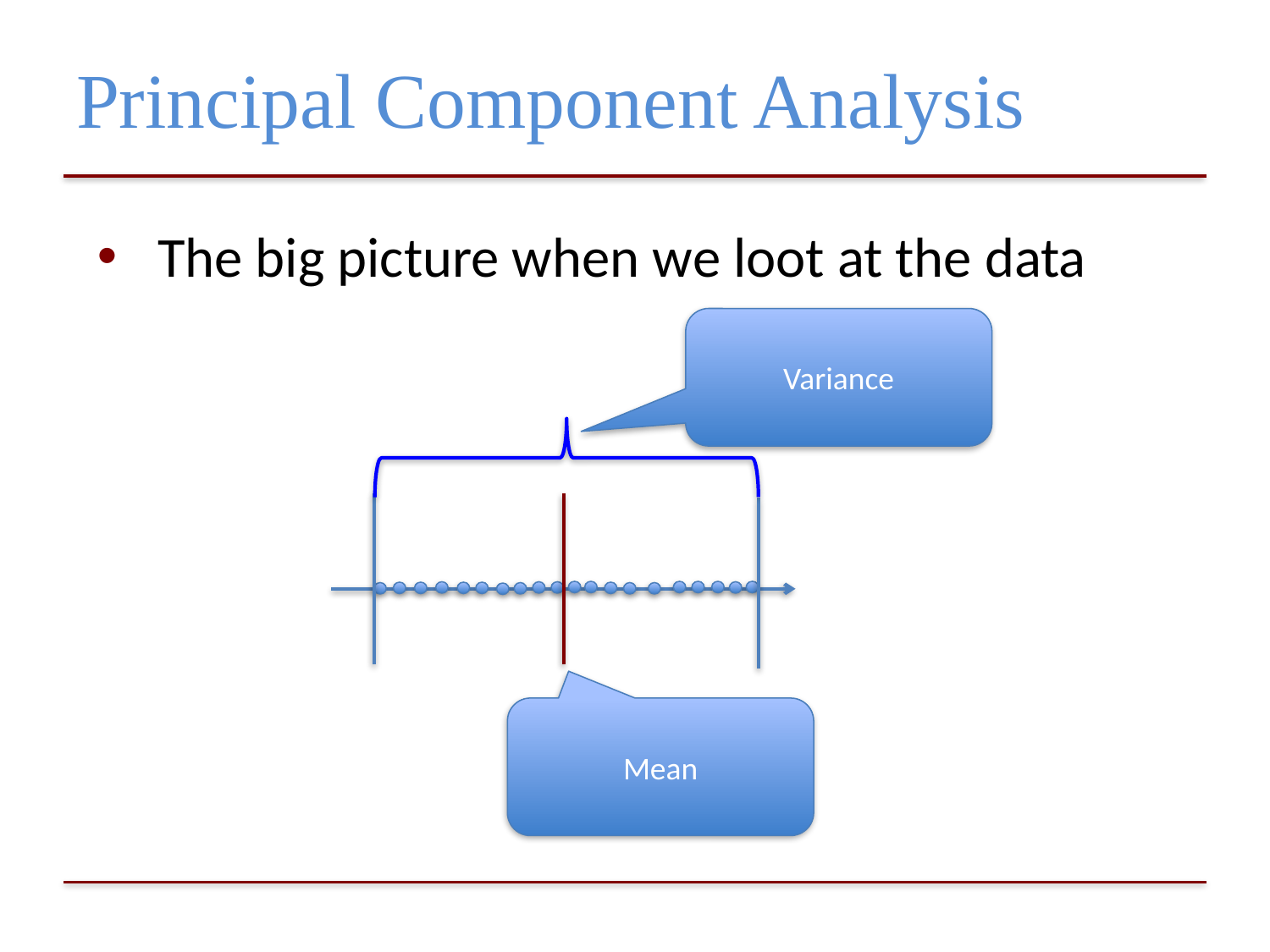

# Principal Component Analysis
 The big picture when we loot at the data

Variance

Mean